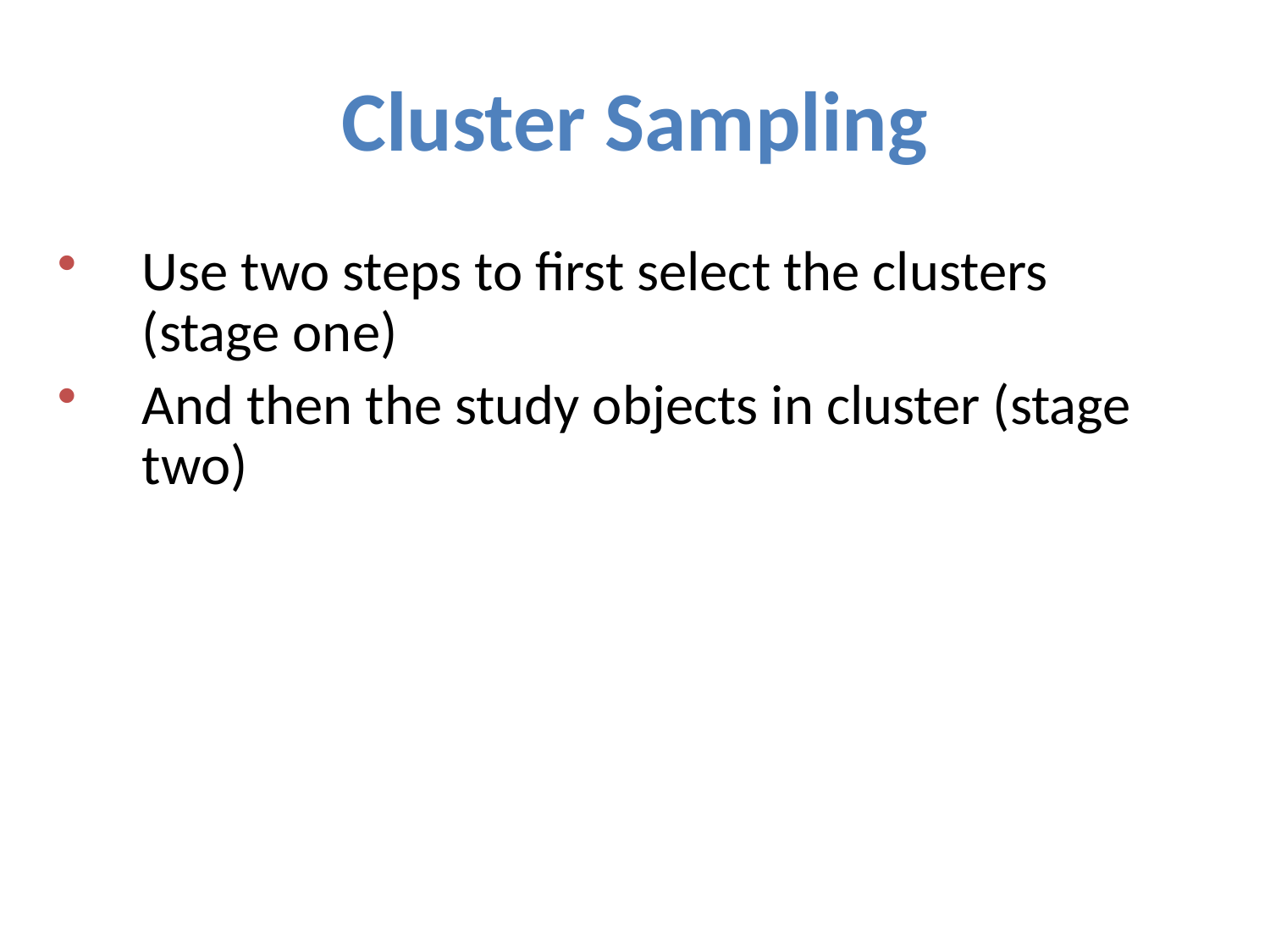

Cluster Sampling
Use two steps to first select the clusters (stage one)
And then the study objects in cluster (stage two)